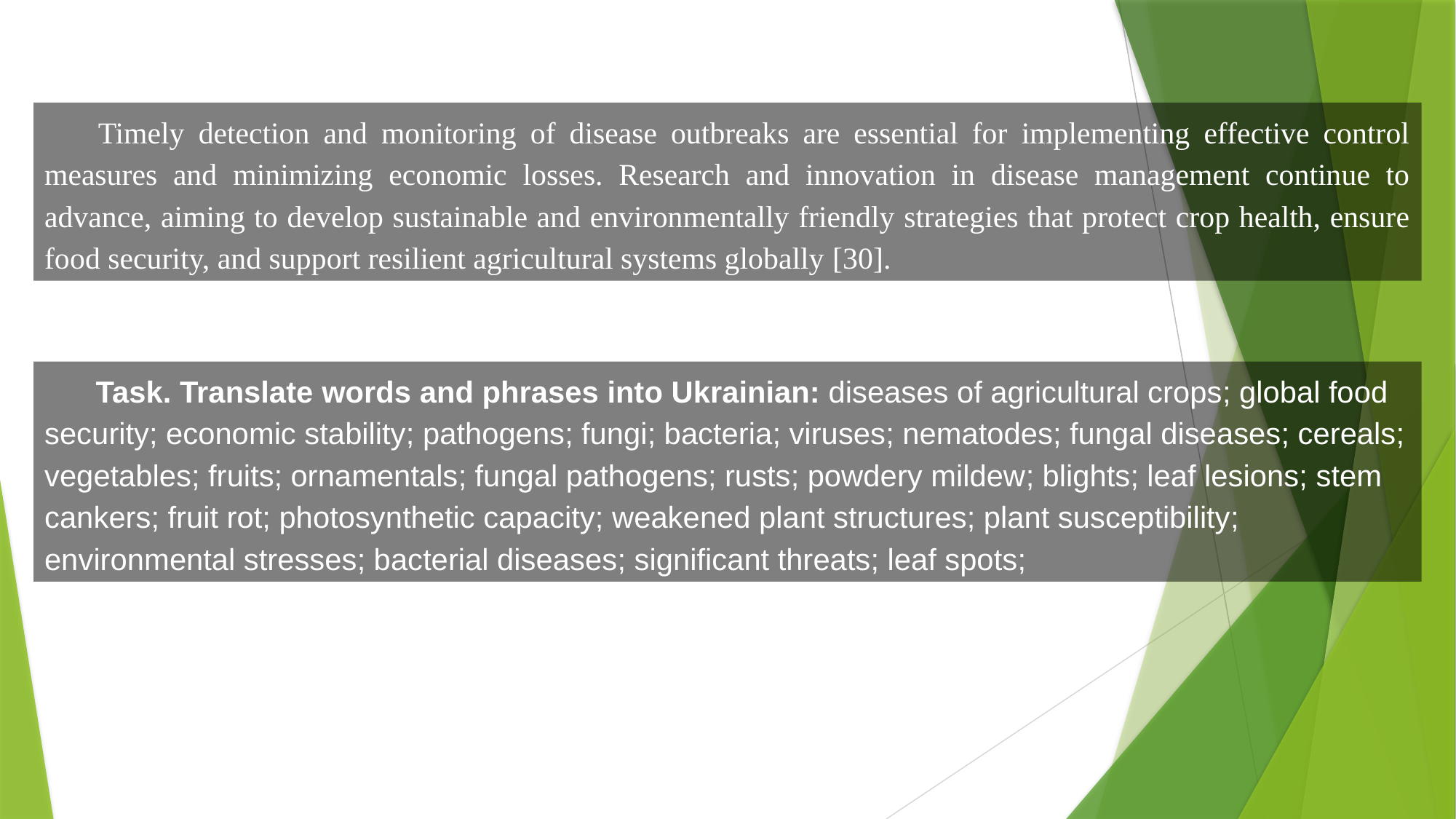

Timely detection and monitoring of disease outbreaks are essential for implementing effective control measures and minimizing economic losses. Research and innovation in disease management continue to advance, aiming to develop sustainable and environmentally friendly strategies that protect crop health, ensure food security, and support resilient agricultural systems globally [30].
Task. Translate words and phrases into Ukrainian: diseases of agricultural crops; global food security; economic stability; pathogens; fungi; bacteria; viruses; nematodes; fungal diseases; cereals; vegetables; fruits; ornamentals; fungal pathogens; rusts; powdery mildew; blights; leaf lesions; stem cankers; fruit rot; photosynthetic capacity; weakened plant structures; plant susceptibility; environmental stresses; bacterial diseases; significant threats; leaf spots;